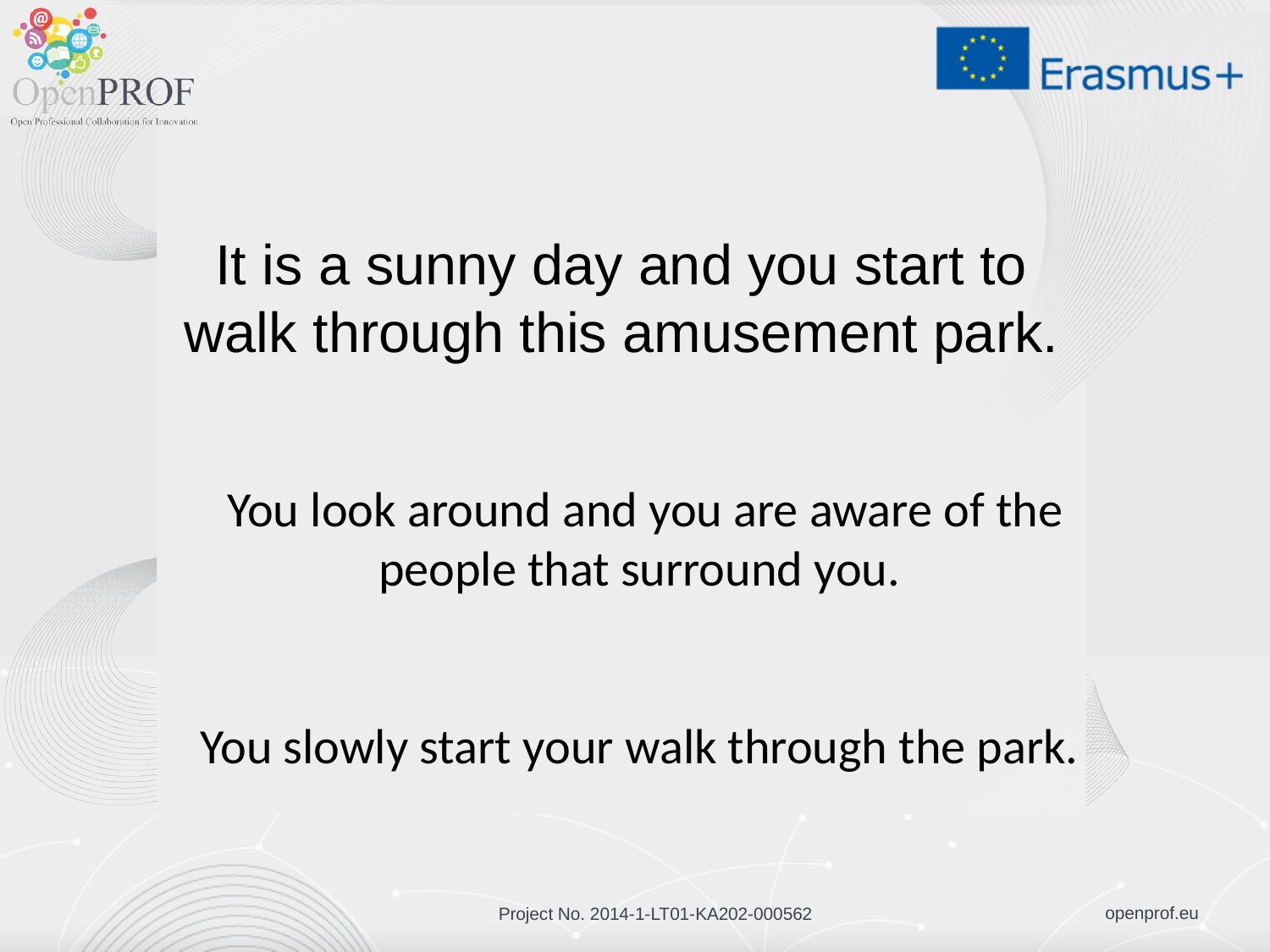

It is a sunny day and you start to walk through this amusement park.

You look around and you are aware of the people that surround you.

You slowly start your walk through the park.